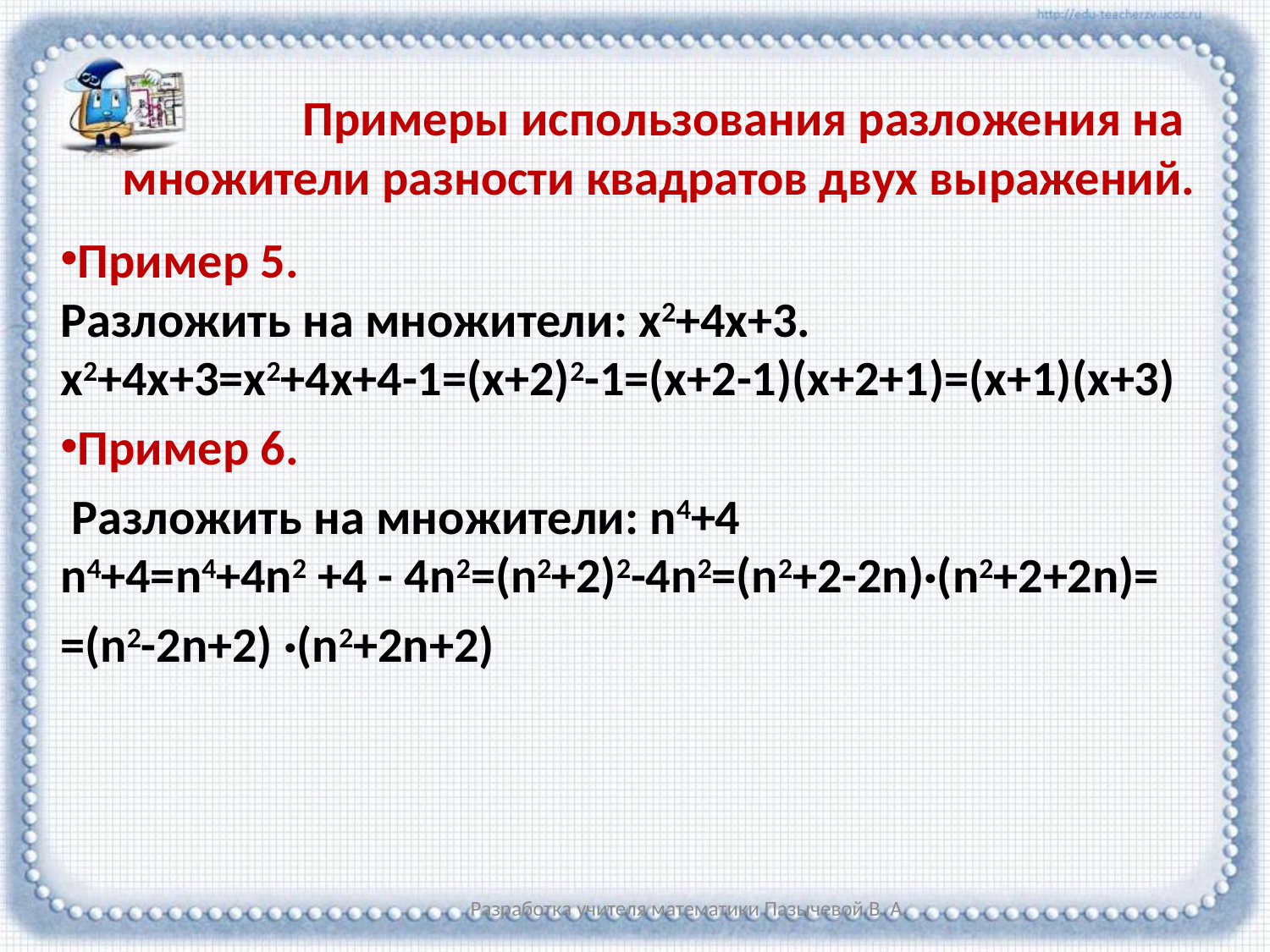

# Примеры использования разложения на множители разности квадратов двух выражений.
Пример 5.
Разложить на множители: x2+4x+3.
x2+4x+3=x2+4x+4-1=(x+2)2-1=(x+2-1)(x+2+1)=(x+1)(x+3)
Пример 6.
 Разложить на множители: n4+4
n4+4=n4+4n2 +4 - 4n2=(n2+2)2-4n2=(n2+2-2n)·(n2+2+2n)=
=(n2-2n+2) ·(n2+2n+2)
Разработка учителя математики Пазычевой В. А.